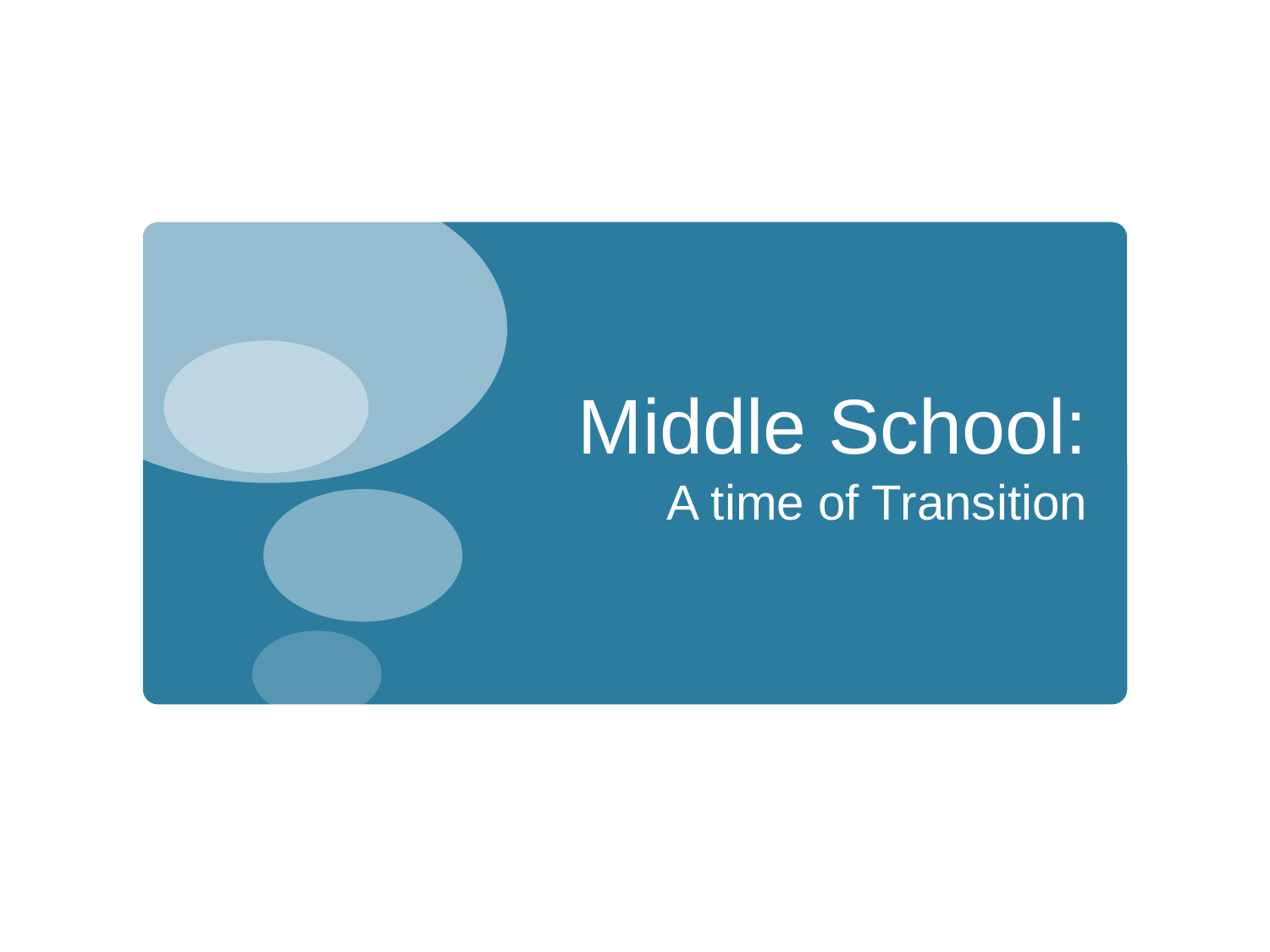

# Middle School:
A time of Transition